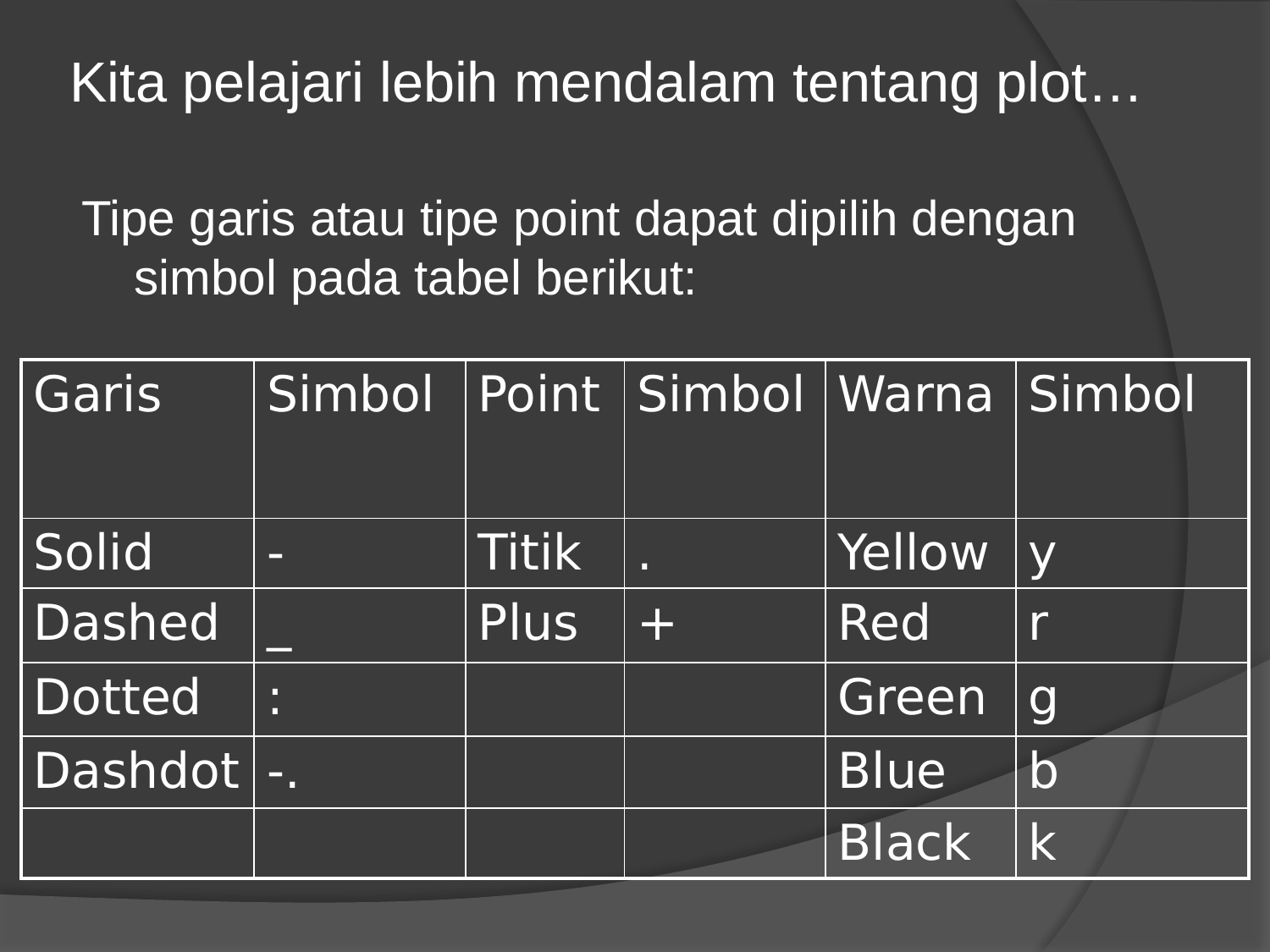

# Kita pelajari lebih mendalam tentang plot…
Tipe garis atau tipe point dapat dipilih dengan simbol pada tabel berikut:

| Garis | Simbol | Point | Simbol | Warna | Simbol |
| --- | --- | --- | --- | --- | --- |
| Solid | - | Titik | . | Yellow | y |
| Dashed | \_ | Plus | + | Red | r |
| Dotted | : |  |  | Green | g |
| Dashdot | -. |  |  | Blue | b |
|  |  |  |  | Black | k |